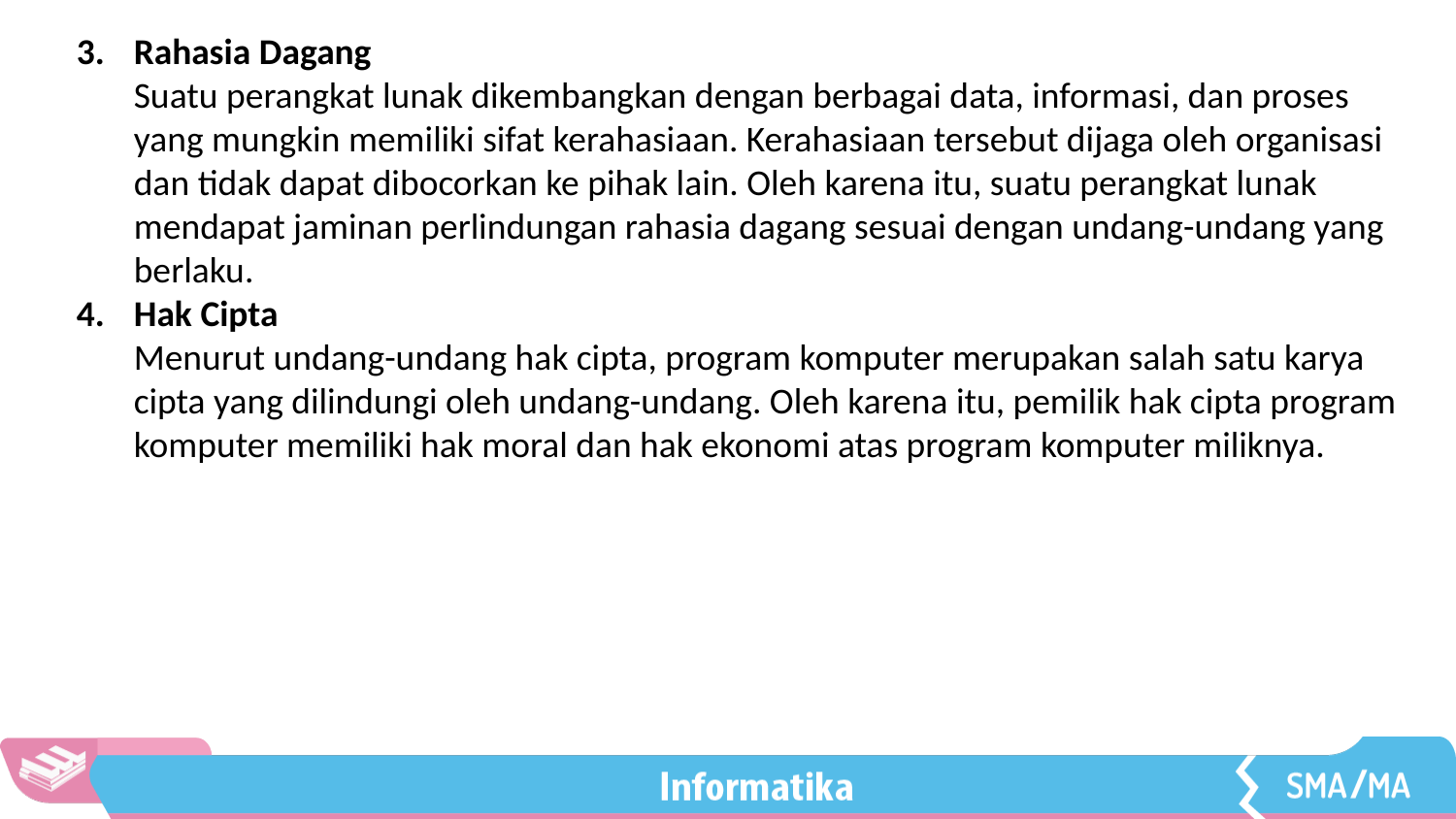

Rahasia Dagang
Suatu perangkat lunak dikembangkan dengan berbagai data, informasi, dan proses yang mungkin memiliki sifat kerahasiaan. Kerahasiaan tersebut dijaga oleh organisasi dan tidak dapat dibocorkan ke pihak lain. Oleh karena itu, suatu perangkat lunak mendapat jaminan perlindungan rahasia dagang sesuai dengan undang-undang yang berlaku.
Hak Cipta
Menurut undang-undang hak cipta, program komputer merupakan salah satu karya cipta yang dilindungi oleh undang-undang. Oleh karena itu, pemilik hak cipta program komputer memiliki hak moral dan hak ekonomi atas program komputer miliknya.